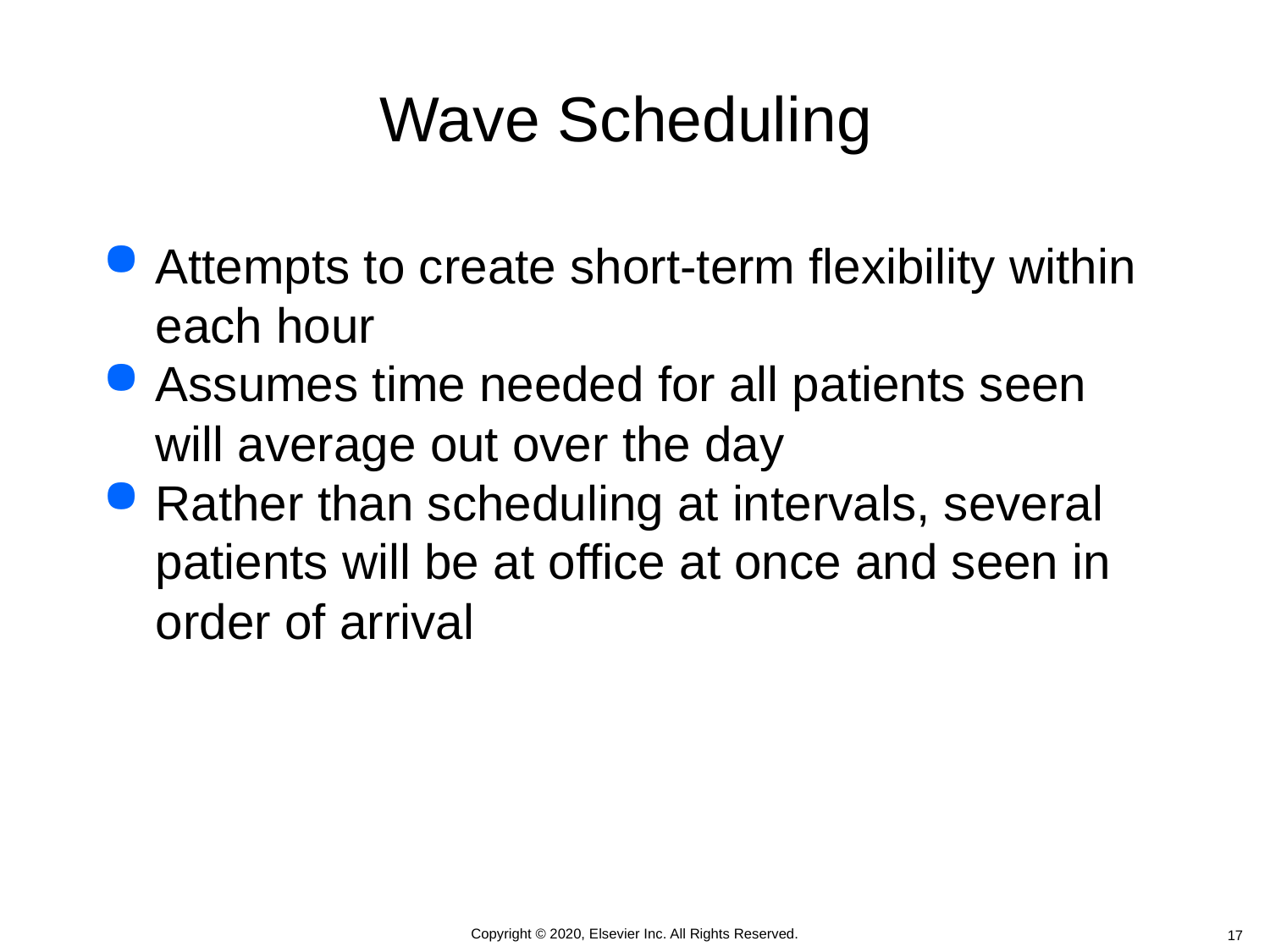

# Wave Scheduling
Attempts to create short-term flexibility within each hour
Assumes time needed for all patients seen will average out over the day
Rather than scheduling at intervals, several patients will be at office at once and seen in order of arrival

 17